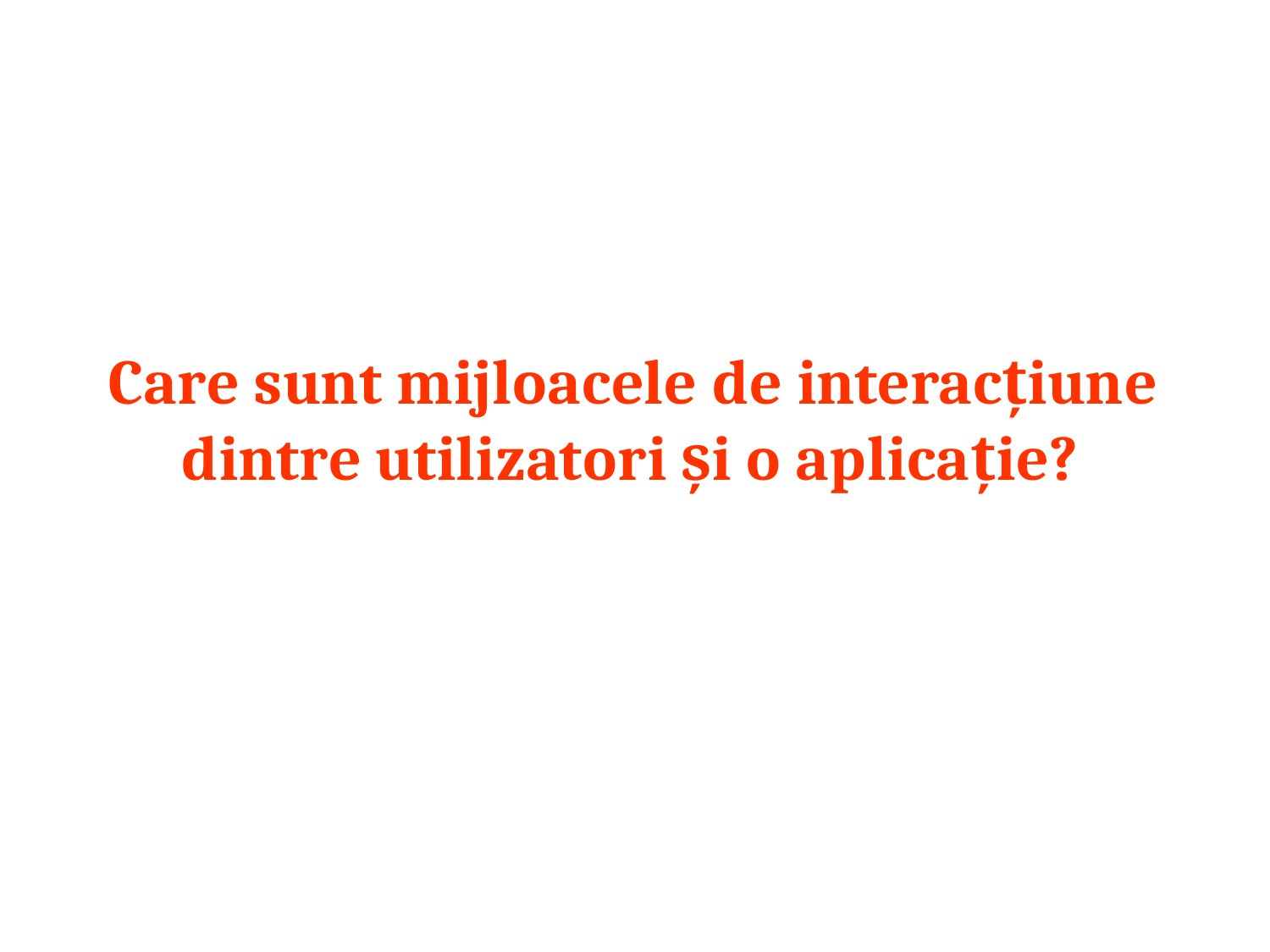

# Care sunt mijloacele de interacțiune  dintre utilizatori și o aplicație?